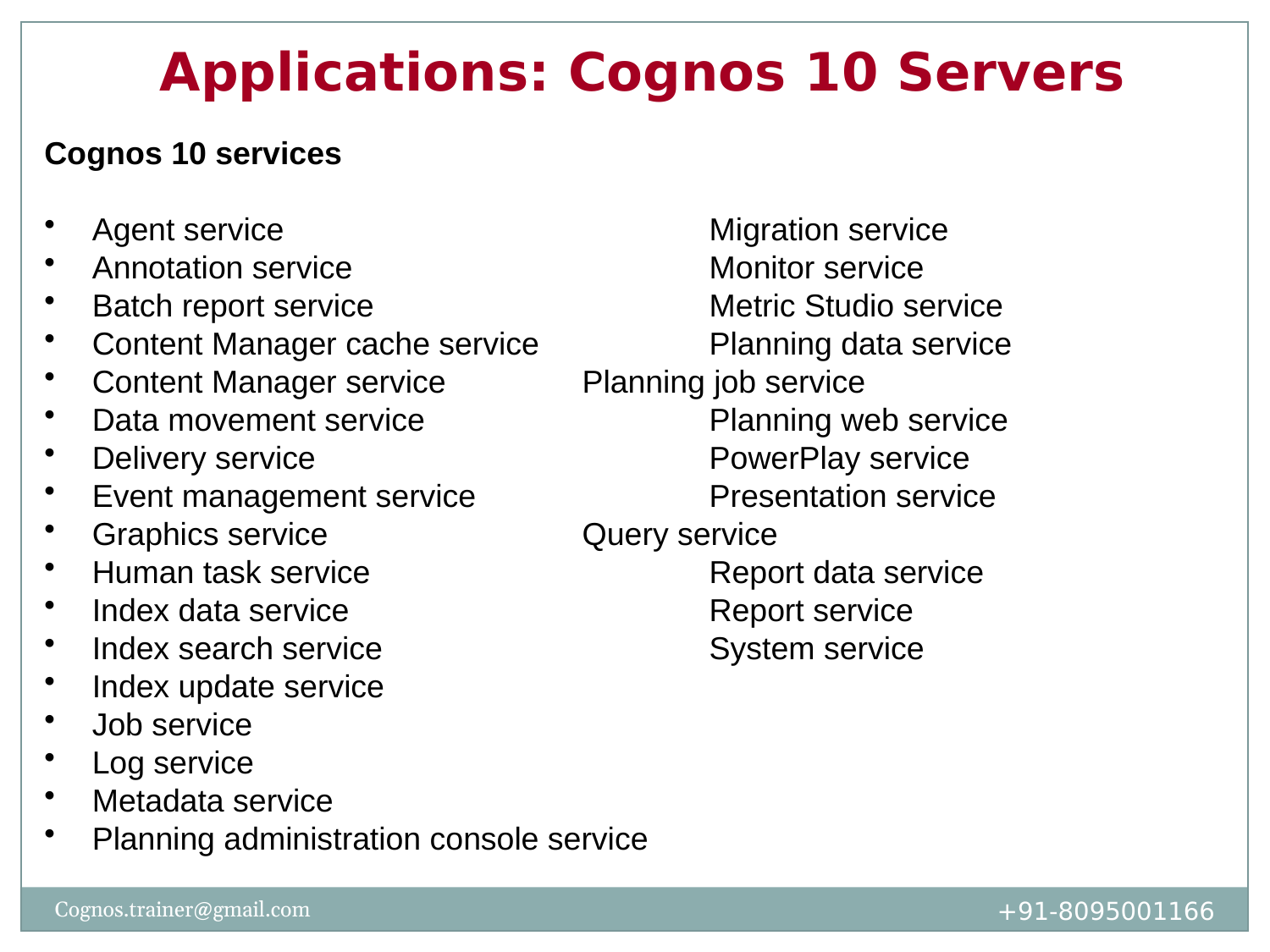

Applications: Cognos 10 Servers
Cognos 10 services

  Agent service				Migration service
  Annotation service			Monitor service
  Batch report service			Metric Studio service
  Content Manager cache service		Planning data service
  Content Manager service		Planning job service
  Data movement service			Planning web service
  Delivery service				PowerPlay service
  Event management service		Presentation service
  Graphics service			Query service
  Human task service			Report data service
  Index data service			Report service
  Index search service			System service
  Index update service
  Job service
  Log service
  Metadata service
  Planning administration console service
+91-8095001166
Cognos.trainer@gmail.com